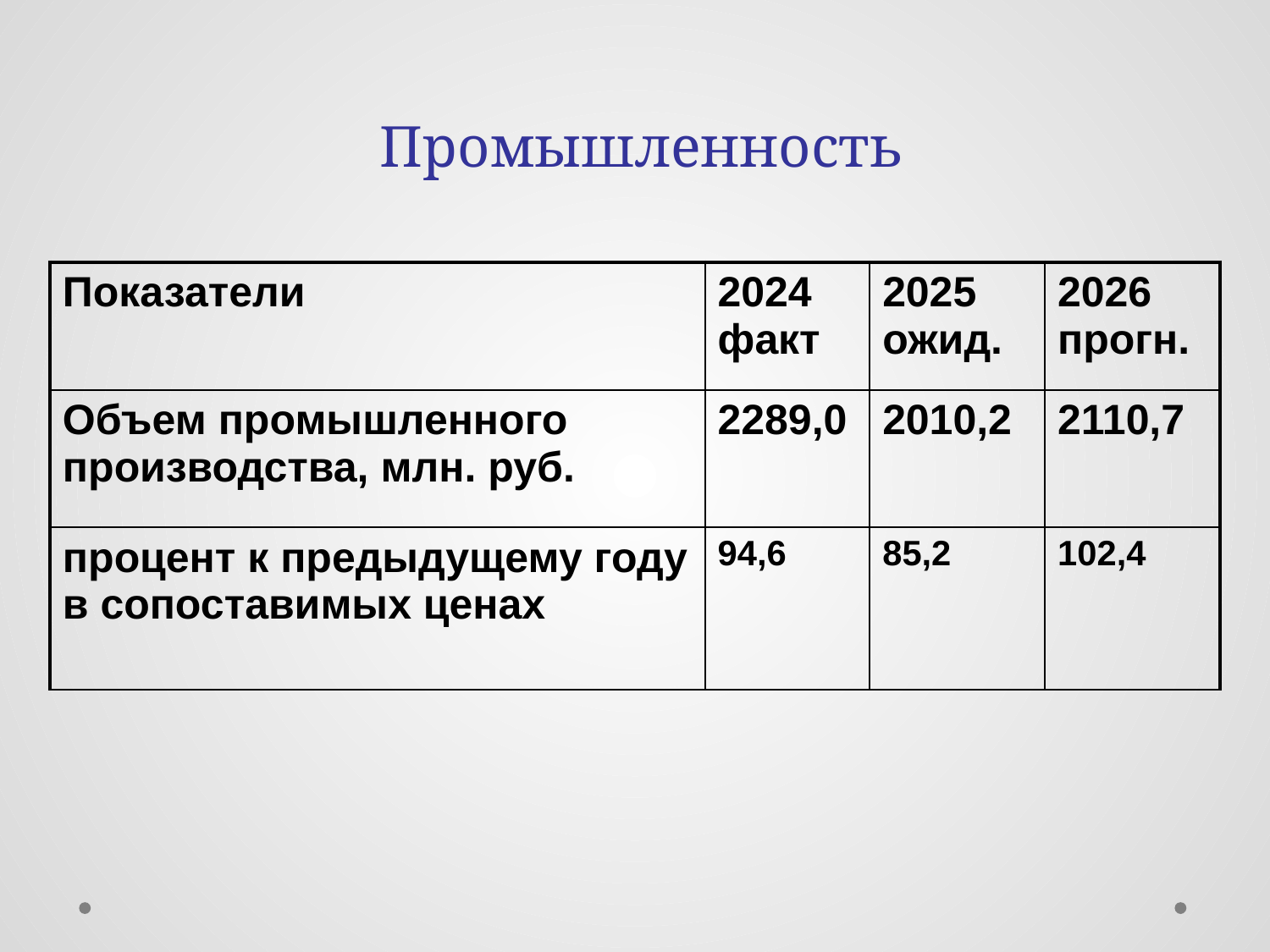

# Промышленность
| Показатели | 2024 факт | 2025 ожид. | 2026 прогн. |
| --- | --- | --- | --- |
| Объем промышленного производства, млн. руб. | 2289,0 | 2010,2 | 2110,7 |
| процент к предыдущему году в сопоставимых ценах | 94,6 | 85,2 | 102,4 |